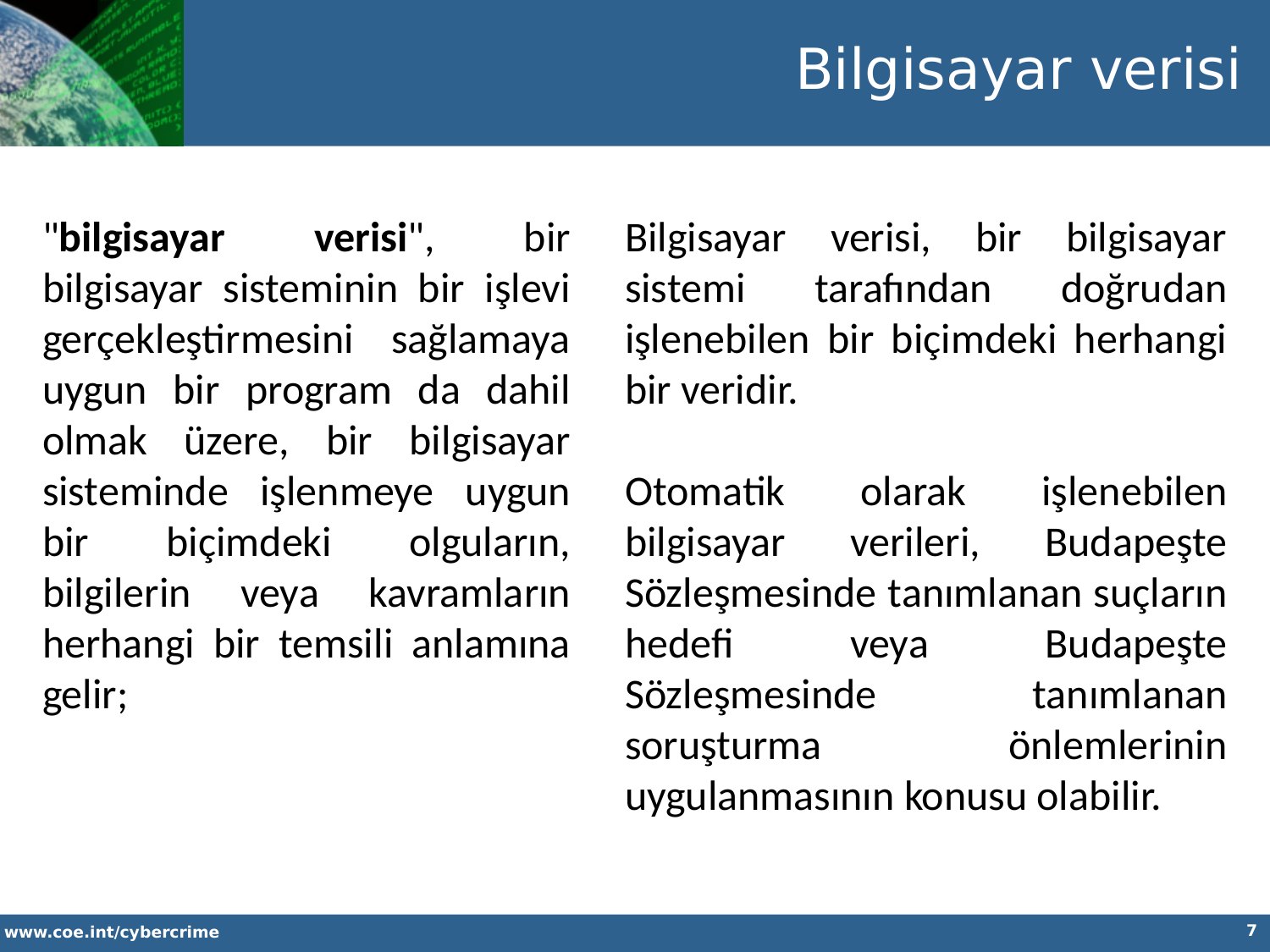

Bilgisayar verisi
Bilgisayar verisi, bir bilgisayar sistemi tarafından doğrudan işlenebilen bir biçimdeki herhangi bir veridir.

Otomatik olarak işlenebilen bilgisayar verileri, Budapeşte Sözleşmesinde tanımlanan suçların hedefi veya Budapeşte Sözleşmesinde tanımlanan soruşturma önlemlerinin uygulanmasının konusu olabilir.
"bilgisayar verisi", bir bilgisayar sisteminin bir işlevi gerçekleştirmesini sağlamaya uygun bir program da dahil olmak üzere, bir bilgisayar sisteminde işlenmeye uygun bir biçimdeki olguların, bilgilerin veya kavramların herhangi bir temsili anlamına gelir;